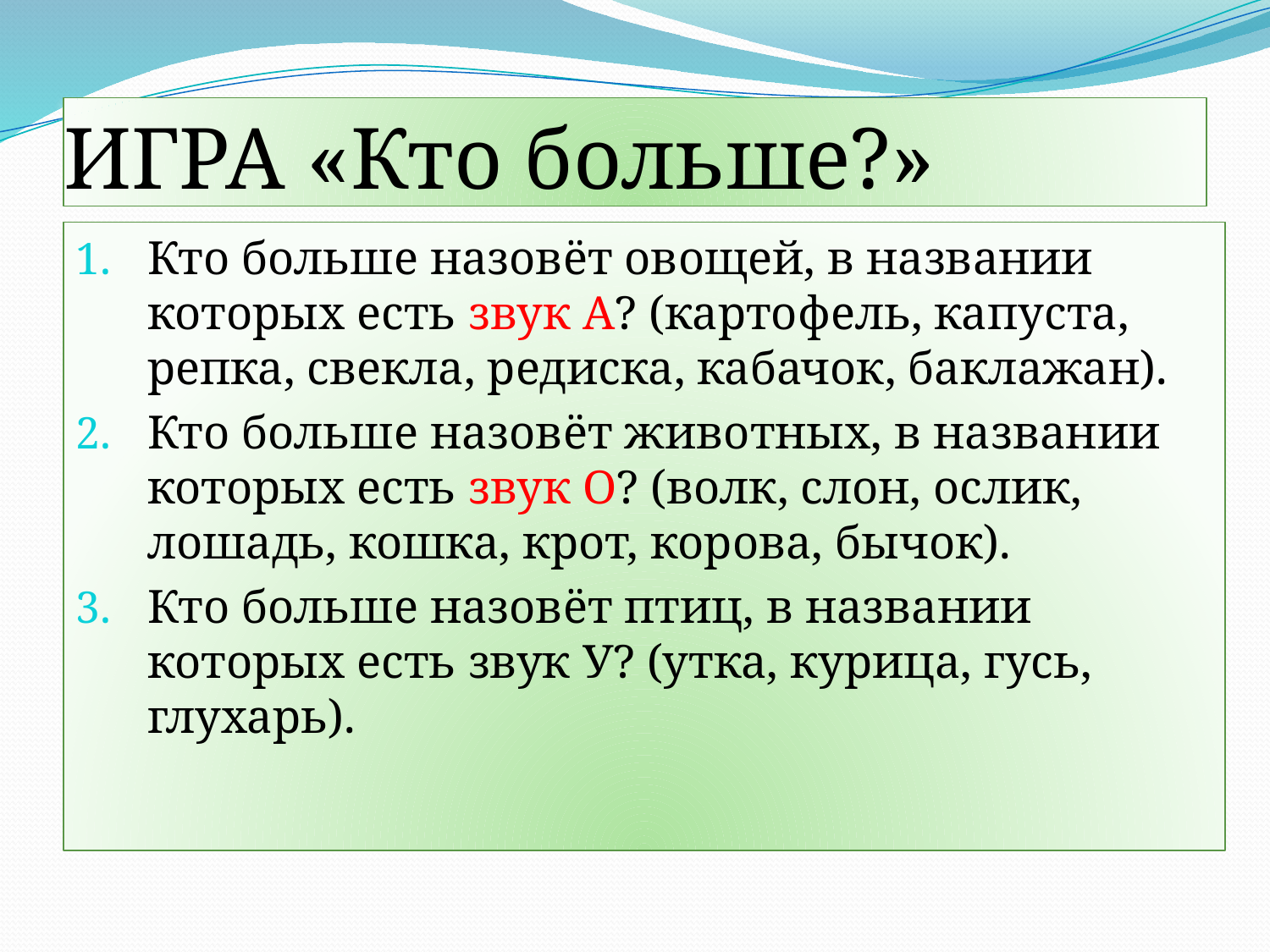

# ИГРА «Кто больше?»
Кто больше назовёт овощей, в названии которых есть звук А? (картофель, капуста, репка, свекла, редиска, кабачок, баклажан).
Кто больше назовёт животных, в названии которых есть звук О? (волк, слон, ослик, лошадь, кошка, крот, корова, бычок).
Кто больше назовёт птиц, в названии которых есть звук У? (утка, курица, гусь, глухарь).